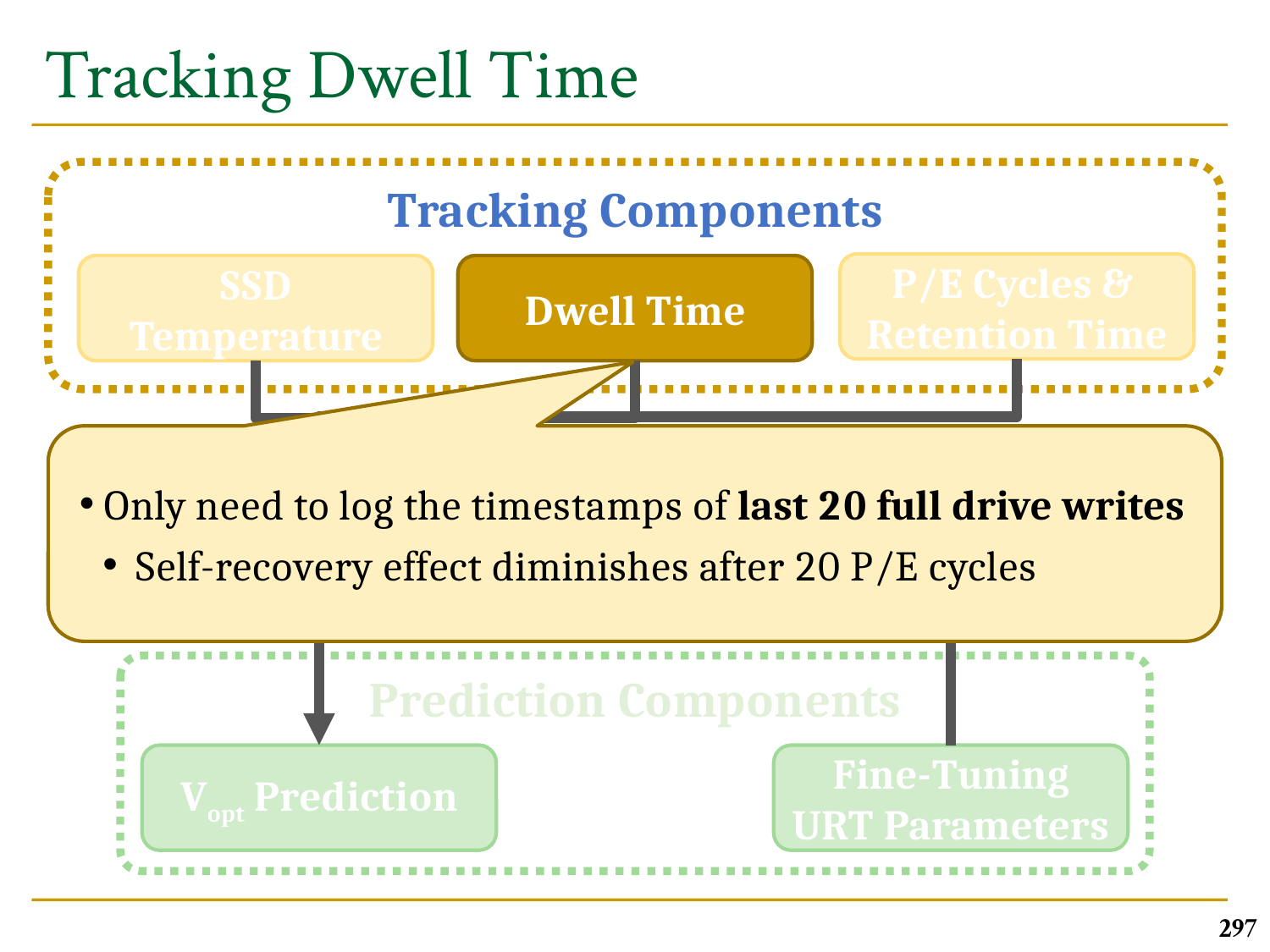

# Tracking Dwell Time
Tracking Components
P/E Cycles &
Retention Time
SSD Temperature
Dwell Time
Only need to log the timestamps of last 20 full drive writes
Self-recovery effect diminishes after 20 P/E cycles
URT
Prediction Components
Vopt Prediction
Fine-Tuning URT Parameters
297